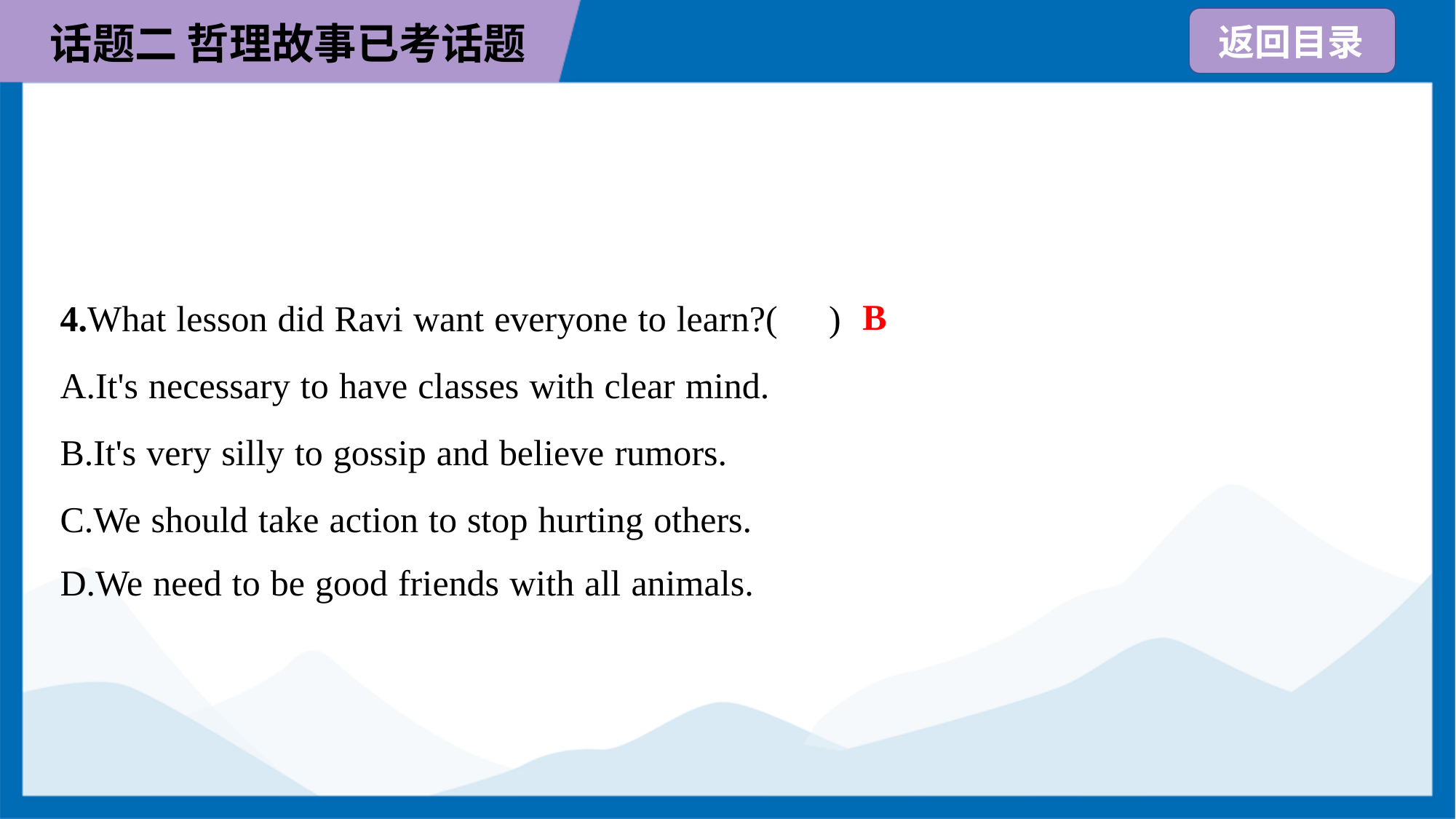

B
4.What lesson did Ravi want everyone to learn?(     )
A.It's necessary to have classes with clear mind.
B.It's very silly to gossip and believe rumors.
C.We should take action to stop hurting others.
D.We need to be good friends with all animals.